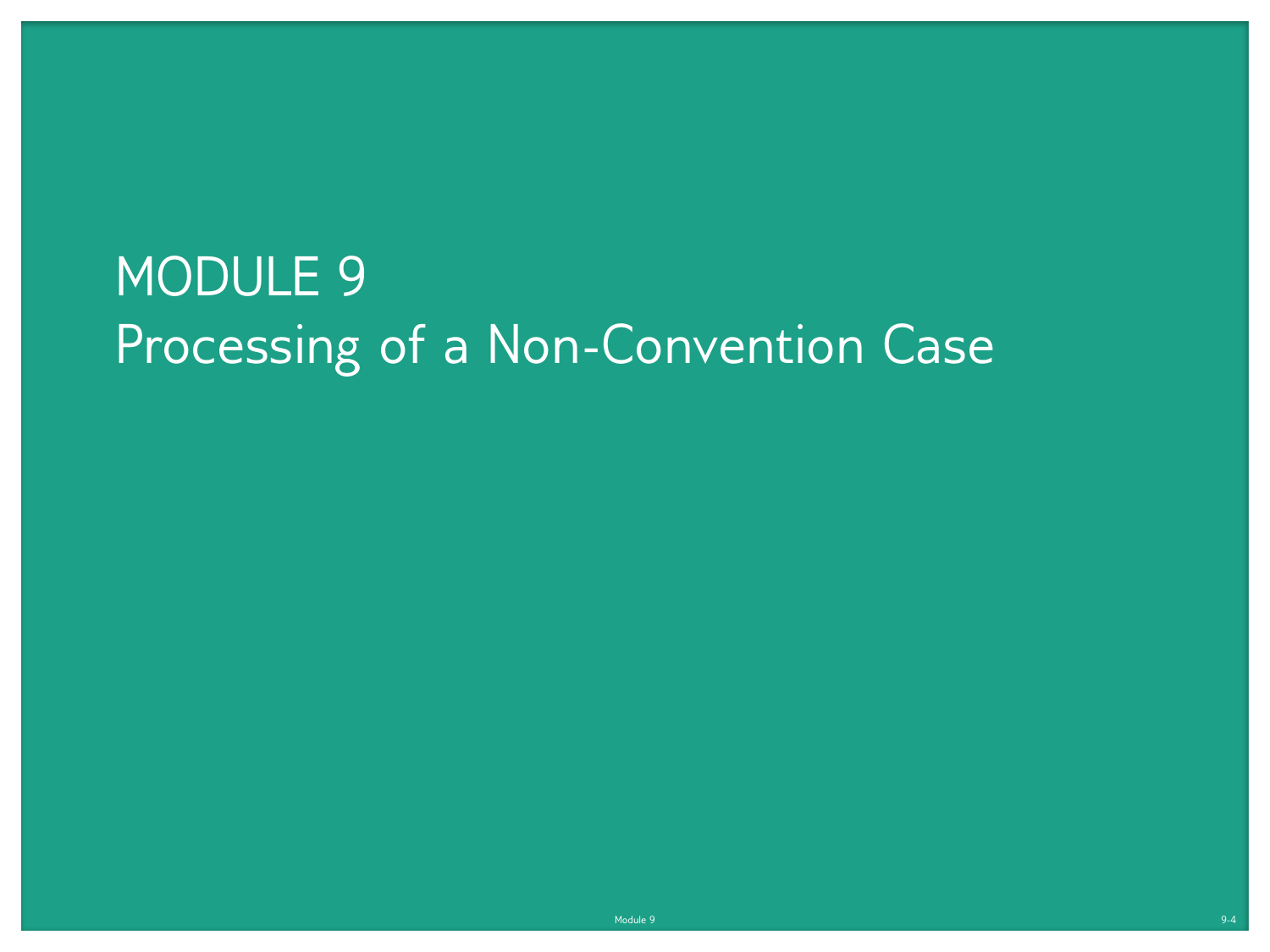

# MODULE 9 Processing of a Non-Convention Case
Module 9
9-4